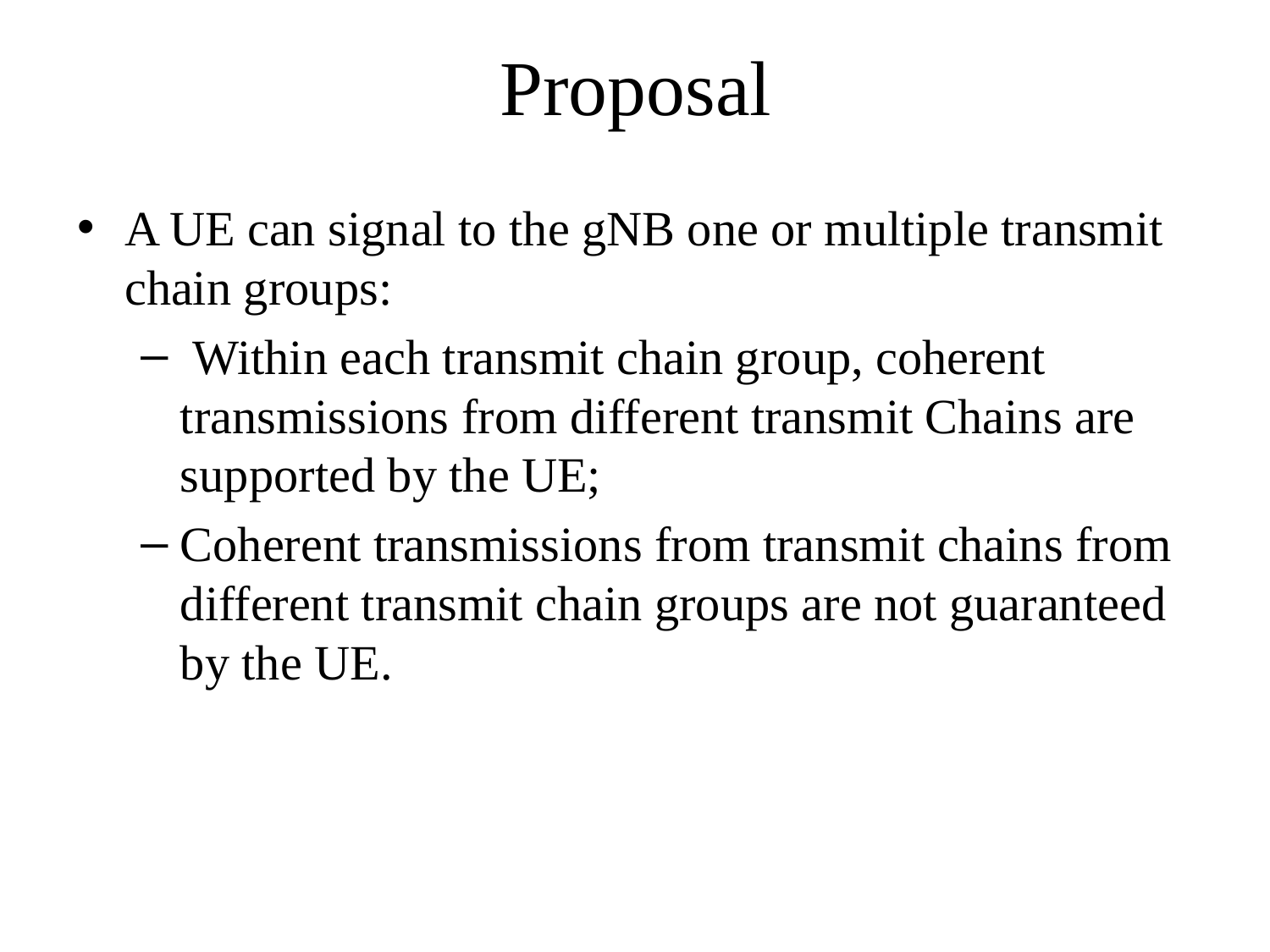

# Proposal
A UE can signal to the gNB one or multiple transmit chain groups:
 Within each transmit chain group, coherent transmissions from different transmit Chains are supported by the UE;
Coherent transmissions from transmit chains from different transmit chain groups are not guaranteed by the UE.